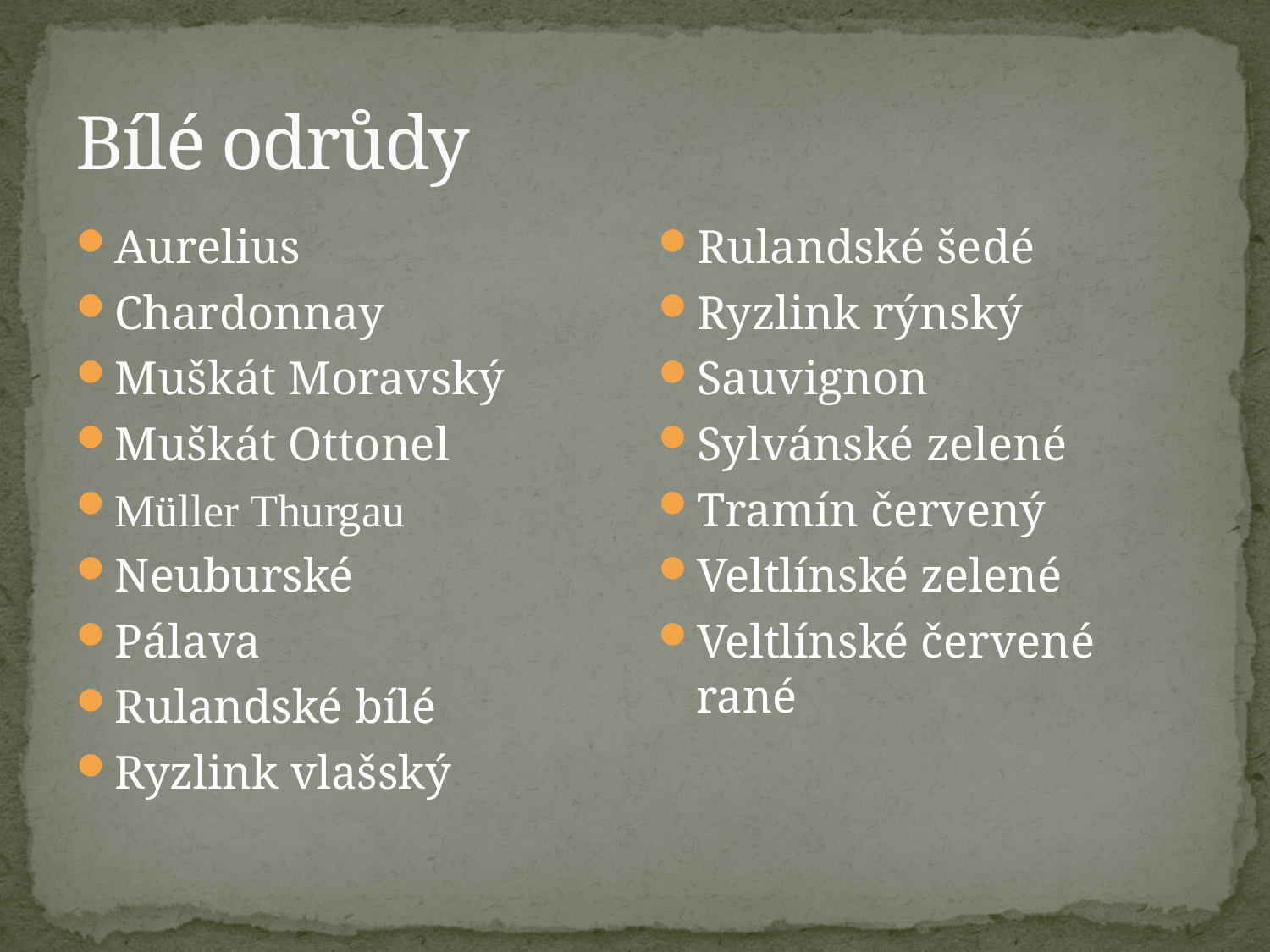

# Bílé odrůdy
Aurelius
Chardonnay
Muškát Moravský
Muškát Ottonel
Müller Thurgau
Neuburské
Pálava
Rulandské bílé
Ryzlink vlašský
Rulandské šedé
Ryzlink rýnský
Sauvignon
Sylvánské zelené
Tramín červený
Veltlínské zelené
Veltlínské červené rané